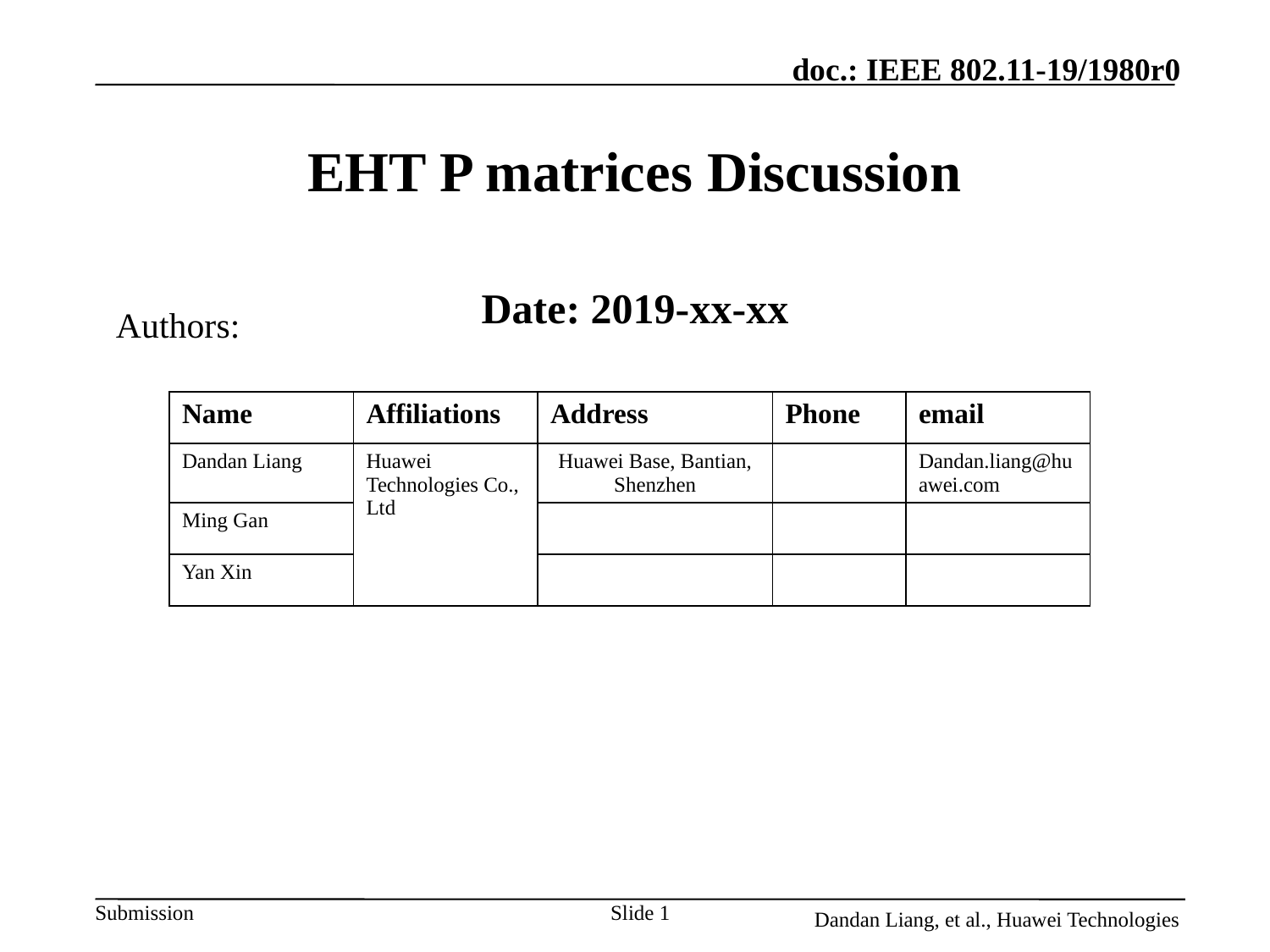

# EHT P matrices Discussion
Date: 2019-xx-xx
Authors:
| Name | Affiliations | Address | Phone | email |
| --- | --- | --- | --- | --- |
| Dandan Liang | Huawei Technologies Co., Ltd | Huawei Base, Bantian, Shenzhen |  | Dandan.liang@huawei.com |
| Ming Gan |  |  |  |  |
| Yan Xin |  |  |  |  |
Slide 1